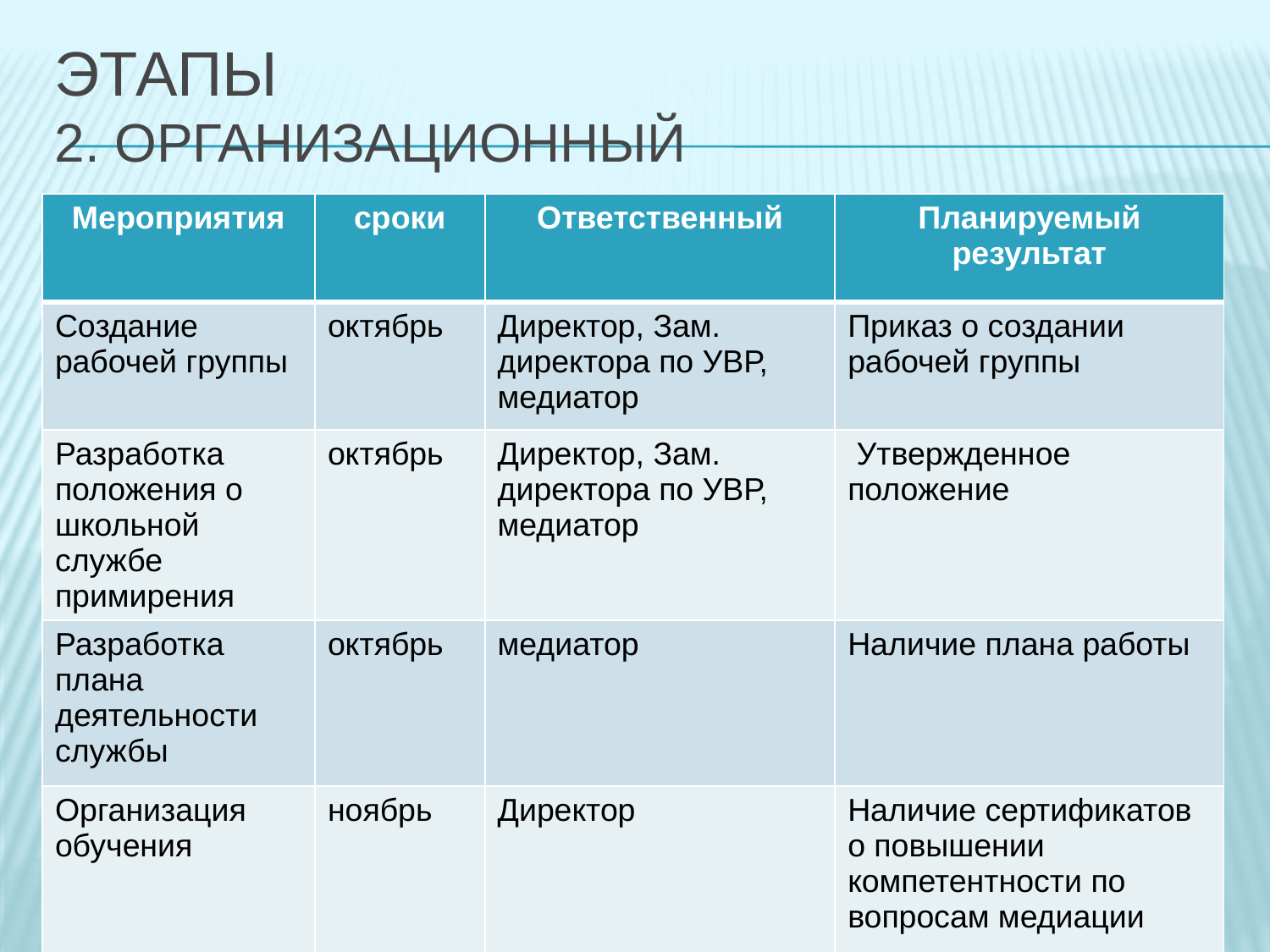

# Этапы 2. Организационный
| Мероприятия | сроки | Ответственный | Планируемый результат |
| --- | --- | --- | --- |
| Создание рабочей группы | октябрь | Директор, Зам. директора по УВР, медиатор | Приказ о создании рабочей группы |
| Разработка положения о школьной службе примирения | октябрь | Директор, Зам. директора по УВР, медиатор | Утвержденное положение |
| Разработка плана деятельности службы | октябрь | медиатор | Наличие плана работы |
| Организация обучения | ноябрь | Директор | Наличие сертификатов о повышении компетентности по вопросам медиации |